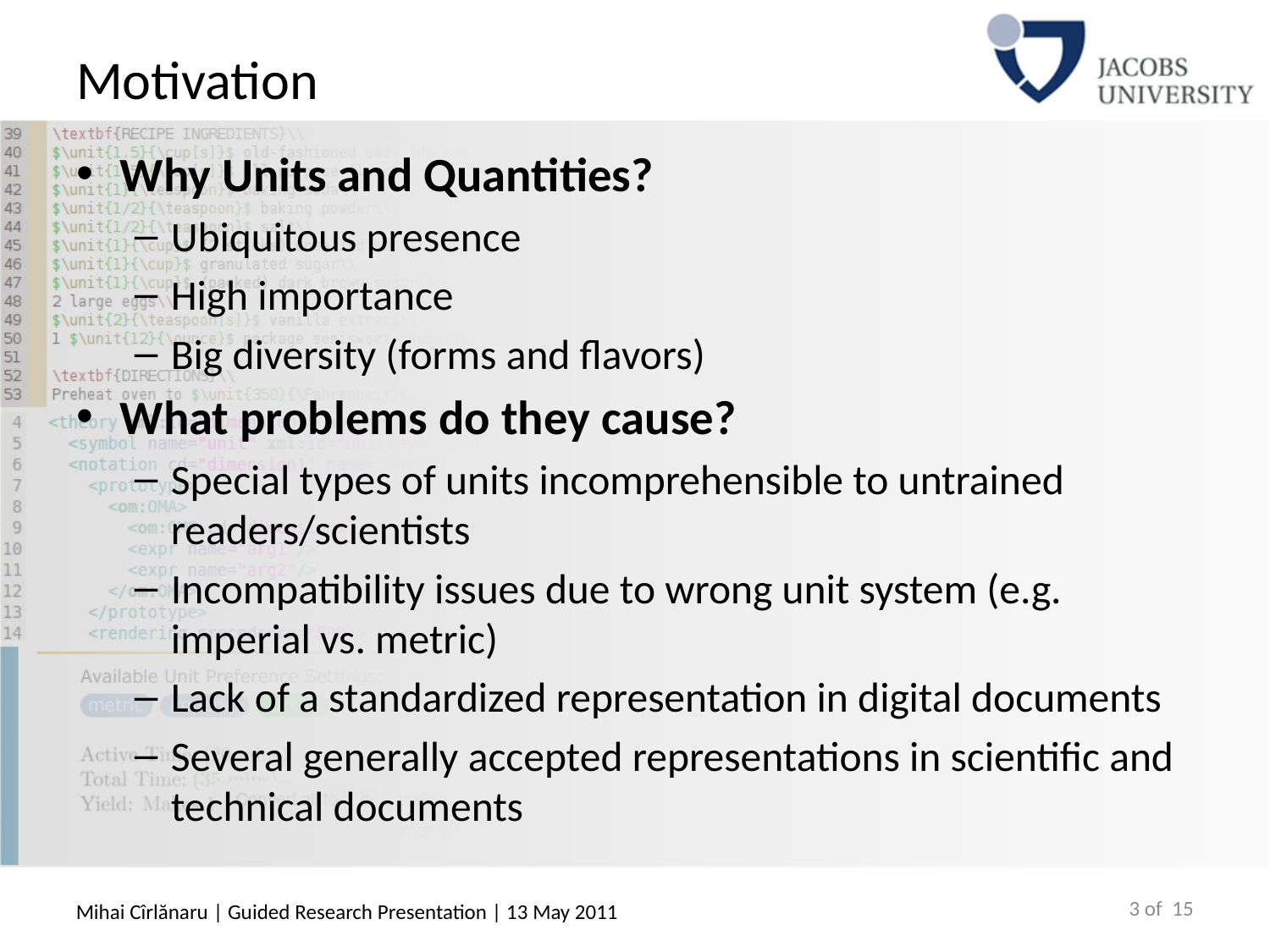

Motivation
Why Units and Quantities?
Ubiquitous presence
High importance
Big diversity (forms and flavors)
What problems do they cause?
Special types of units incomprehensible to untrained readers/scientists
Incompatibility issues due to wrong unit system (e.g. imperial vs. metric)
Lack of a standardized representation in digital documents
Several generally accepted representations in scientific and technical documents
3 of  15
Mihai Cîrlănaru | Guided Research Presentation | 13 May 2011